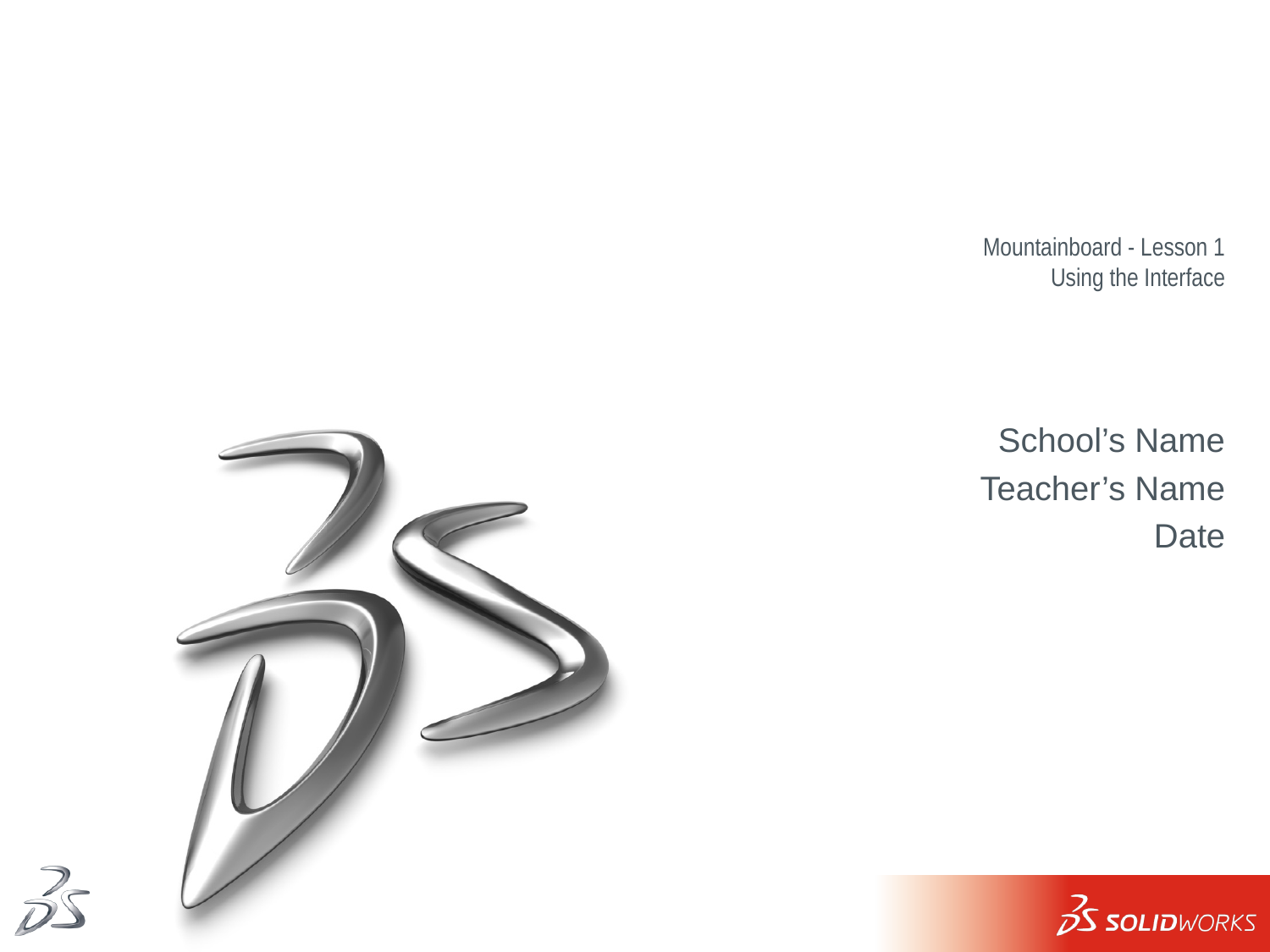

# Mountainboard - Lesson 1 Using the Interface
School’s Name
Teacher’s Name
Date